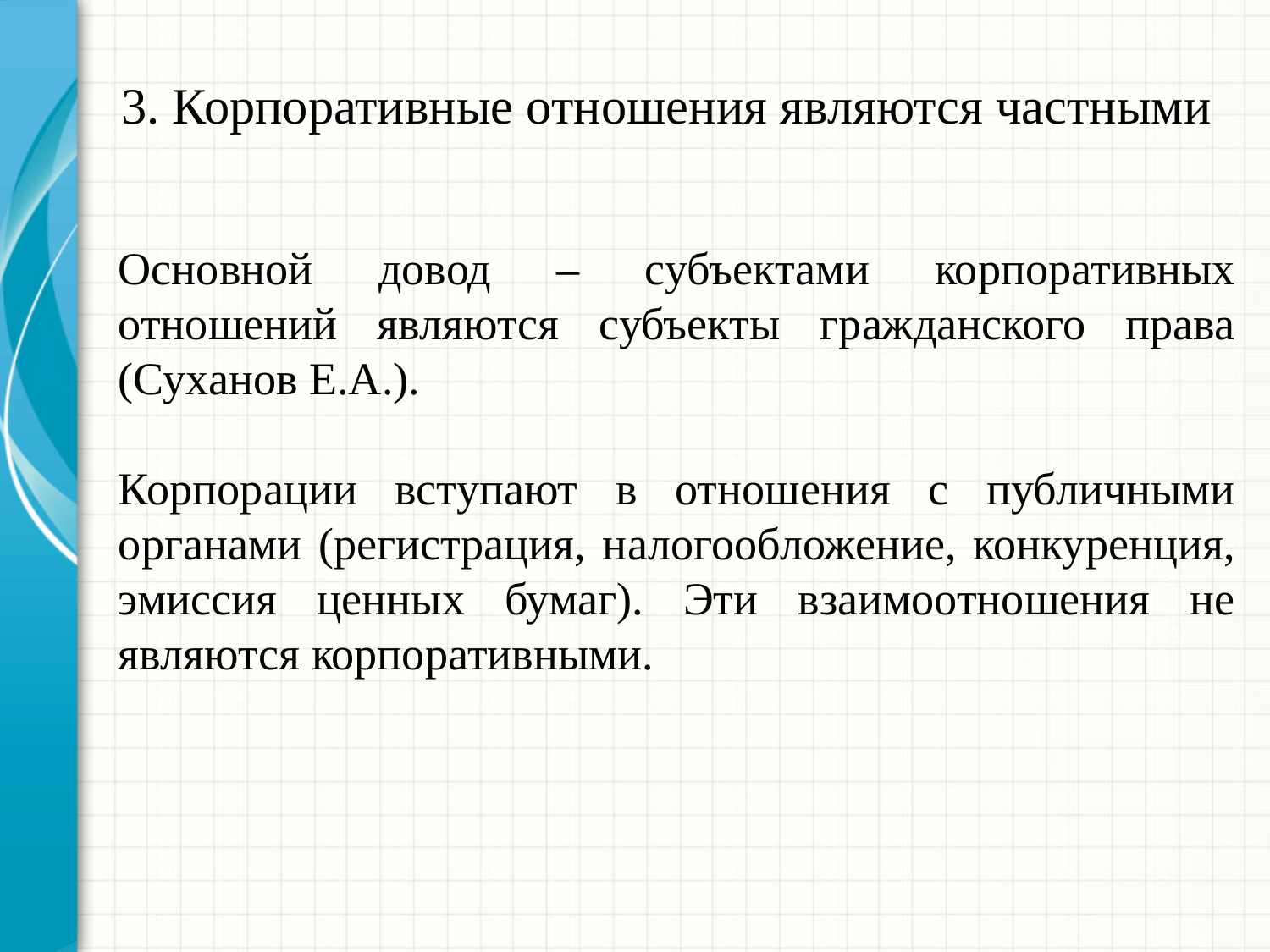

# 3. Корпоративные отношения являются частными
Основной довод – субъектами корпоративных отношений являются субъекты гражданского права (Суханов Е.А.).

Корпорации вступают в отношения с публичными органами (регистрация, налогообложение, конкуренция, эмиссия ценных бумаг). Эти взаимоотношения не являются корпоративными.